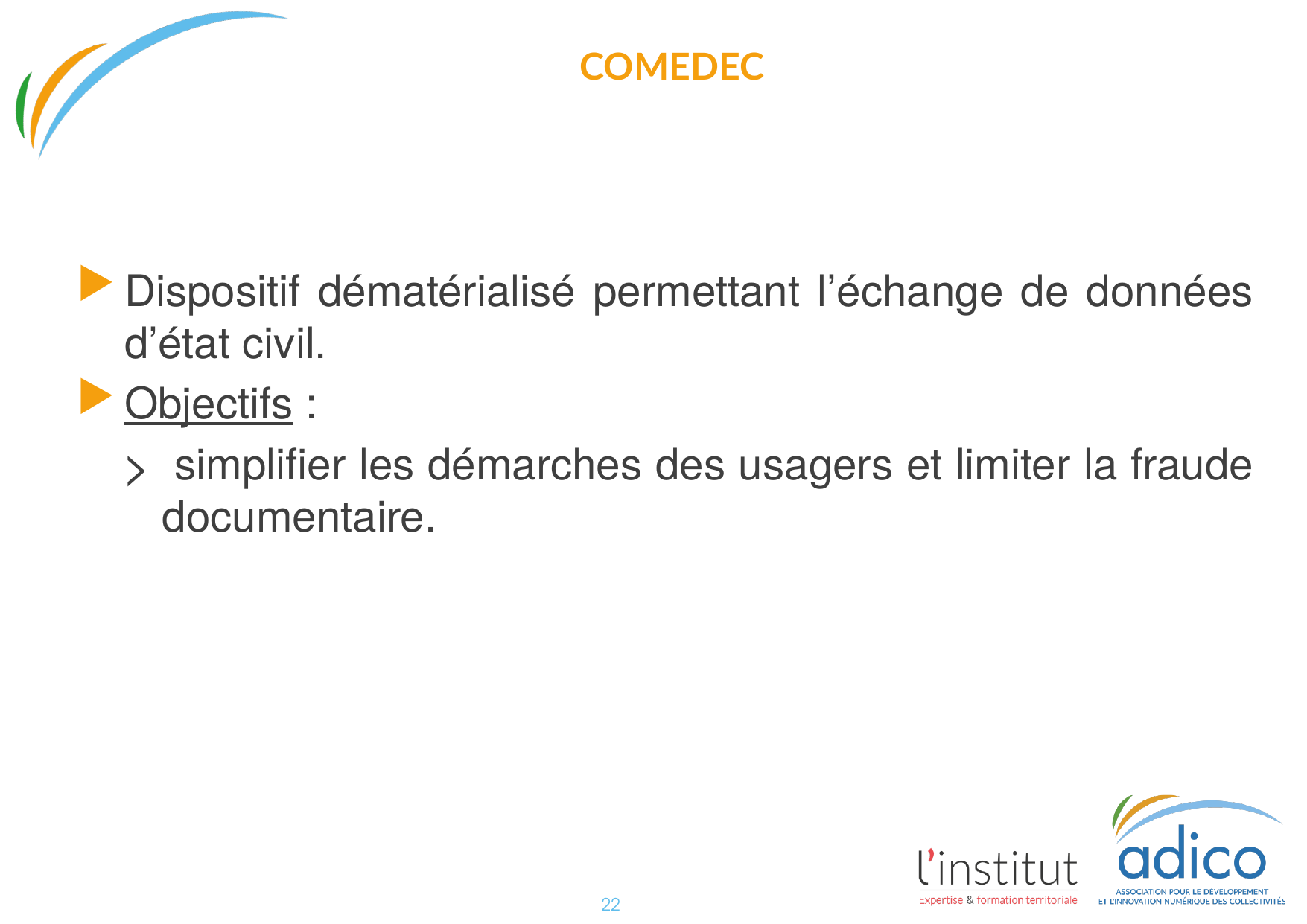

# COMEDEC

Dispositif dématérialisé permettant l’échange de données d’état civil.
Objectifs :
 simplifier les démarches des usagers et limiter la fraude documentaire.